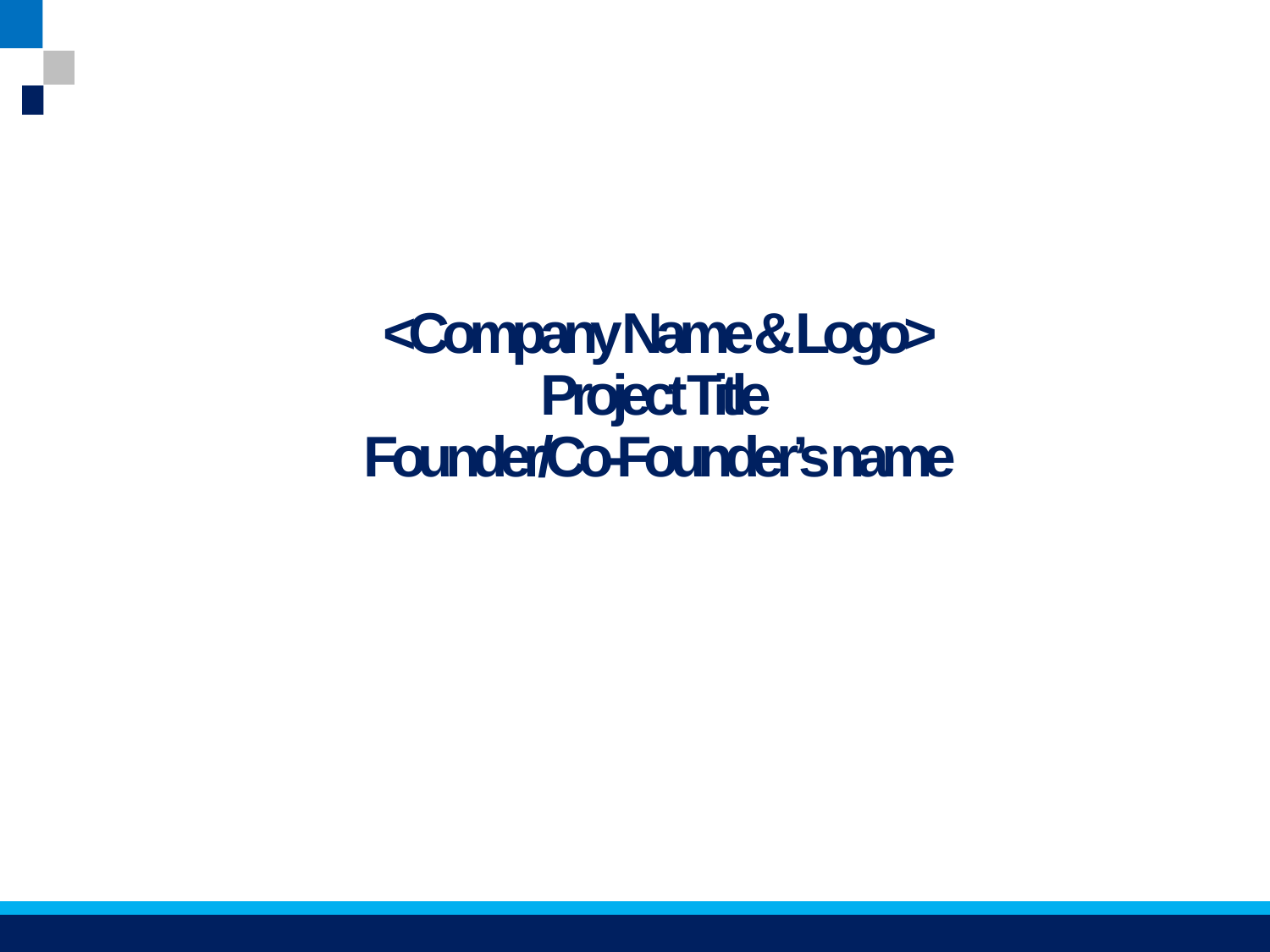

# <Company Name & Logo> Project Title Founder/Co-Founder’s name